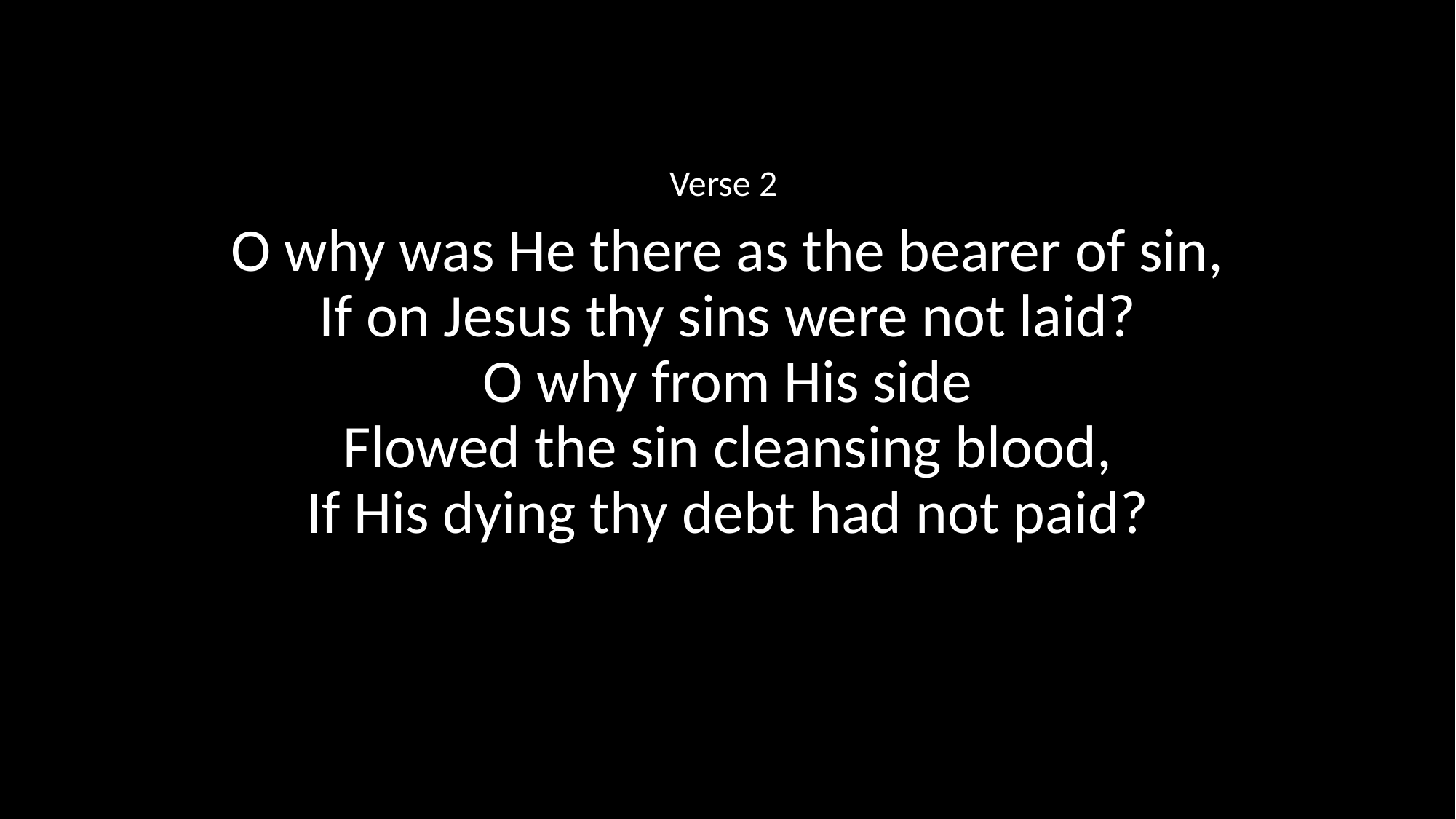

Verse 2
O why was He there as the bearer of sin,
If on Jesus thy sins were not laid?
O why from His side
Flowed the sin cleansing blood,
If His dying thy debt had not paid?